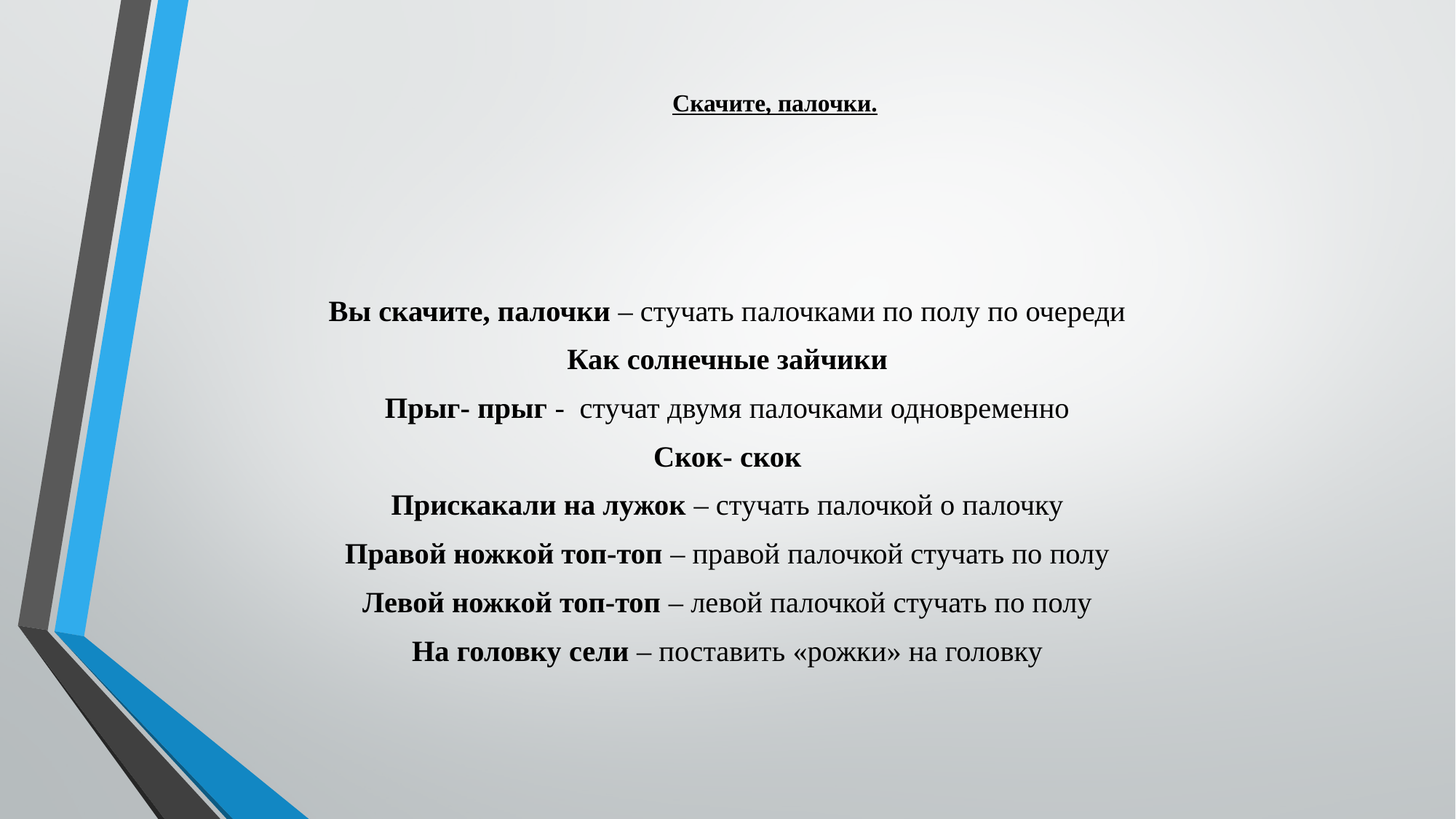

# Скачите, палочки.

Вы скачите, палочки – стучать палочками по полу по очереди
Как солнечные зайчики
Прыг- прыг -  стучат двумя палочками одновременно
Скок- скок
Прискакали на лужок – стучать палочкой о палочку
Правой ножкой топ-топ – правой палочкой стучать по полу
Левой ножкой топ-топ – левой палочкой стучать по полу
На головку сели – поставить «рожки» на головку